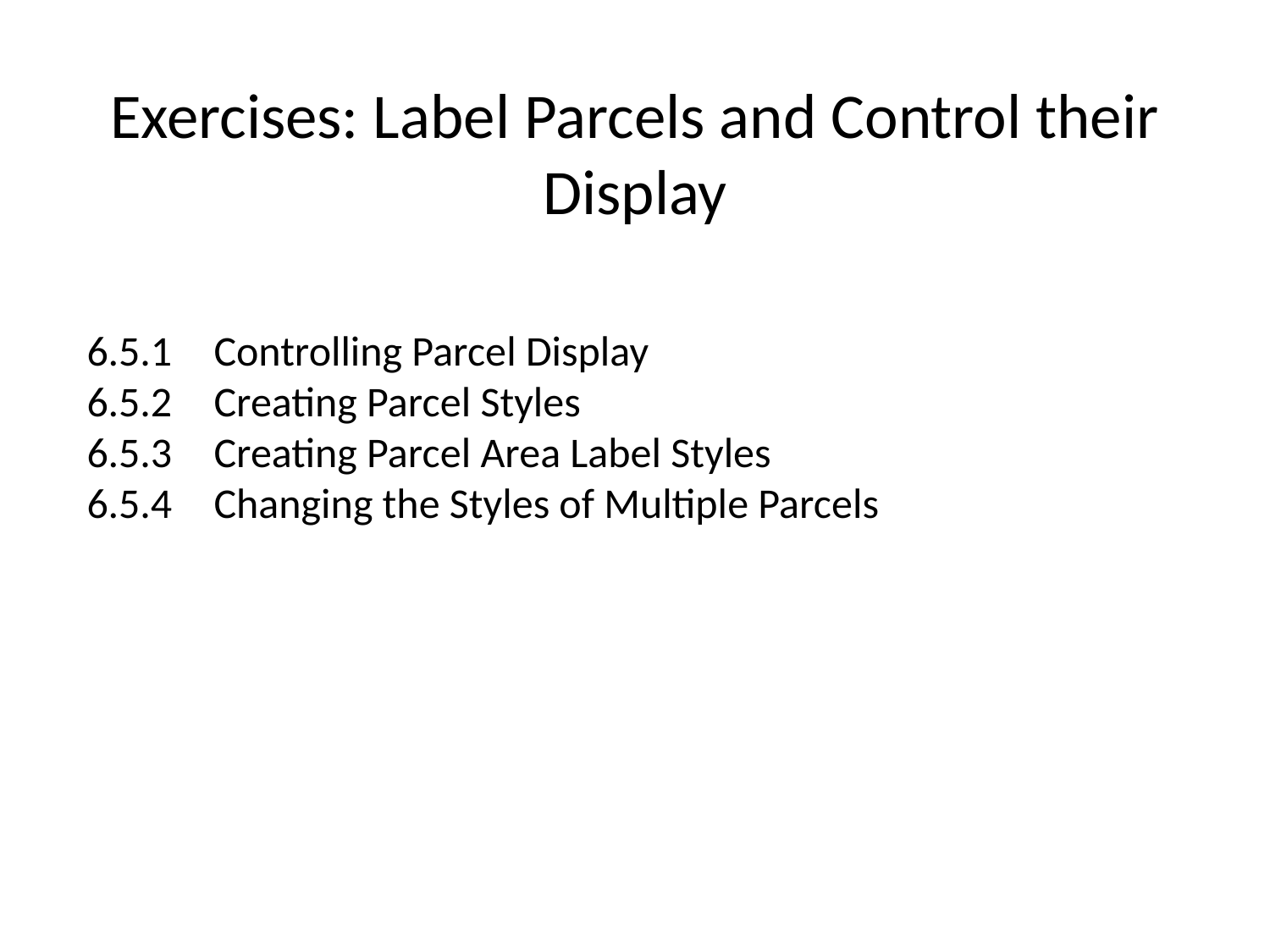

# Exercises: Label Parcels and Control their Display
6.5.1	Controlling Parcel Display
6.5.2	Creating Parcel Styles
6.5.3	Creating Parcel Area Label Styles
6.5.4	Changing the Styles of Multiple Parcels